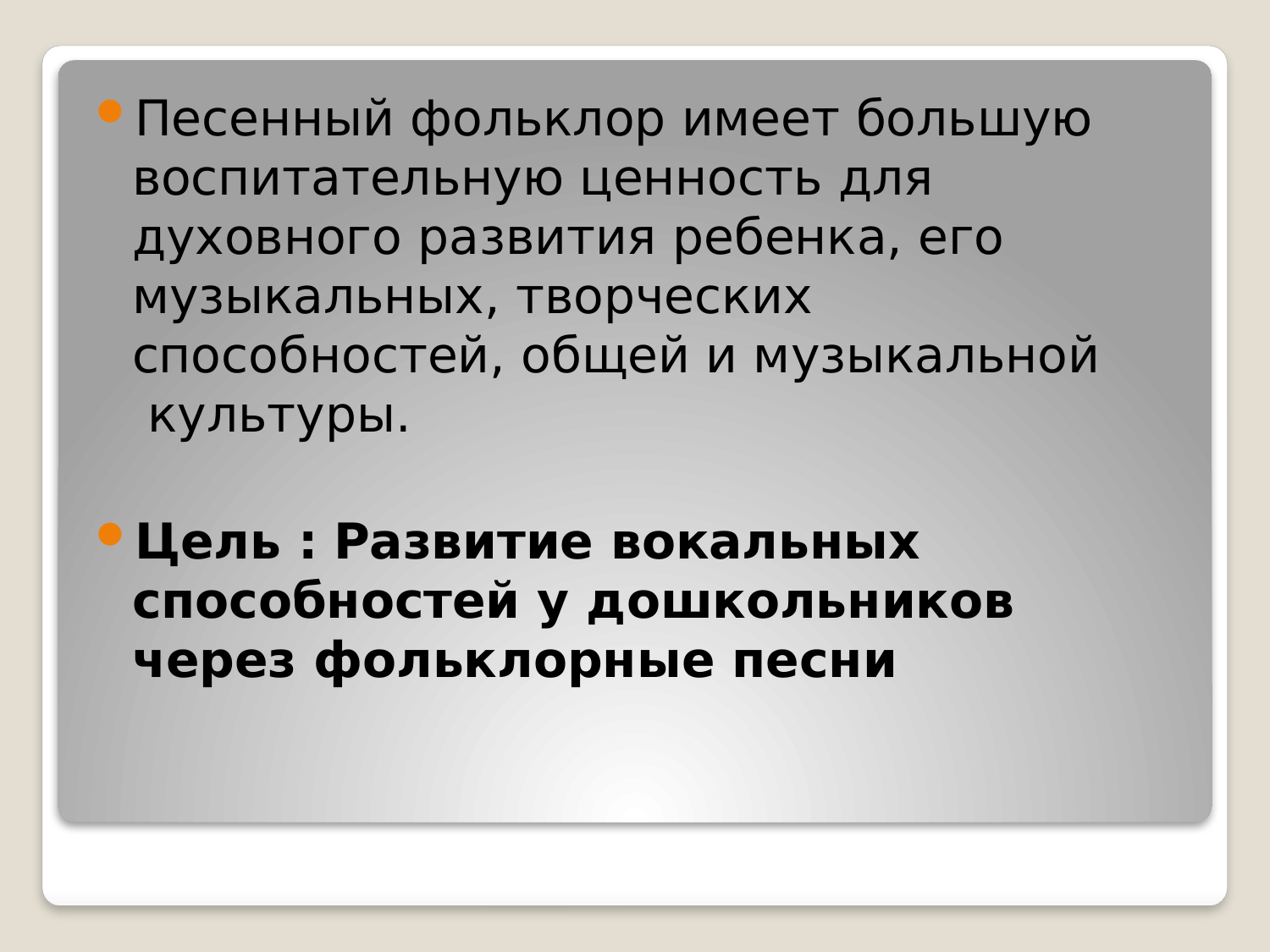

Песенный фольклор имеет большую воспитательную ценность для духовного развития ребенка, его музыкальных, творческих способностей, общей и музыкальной  культуры.

Цель : Развитие вокальных способностей у дошкольников через фольклорные песни